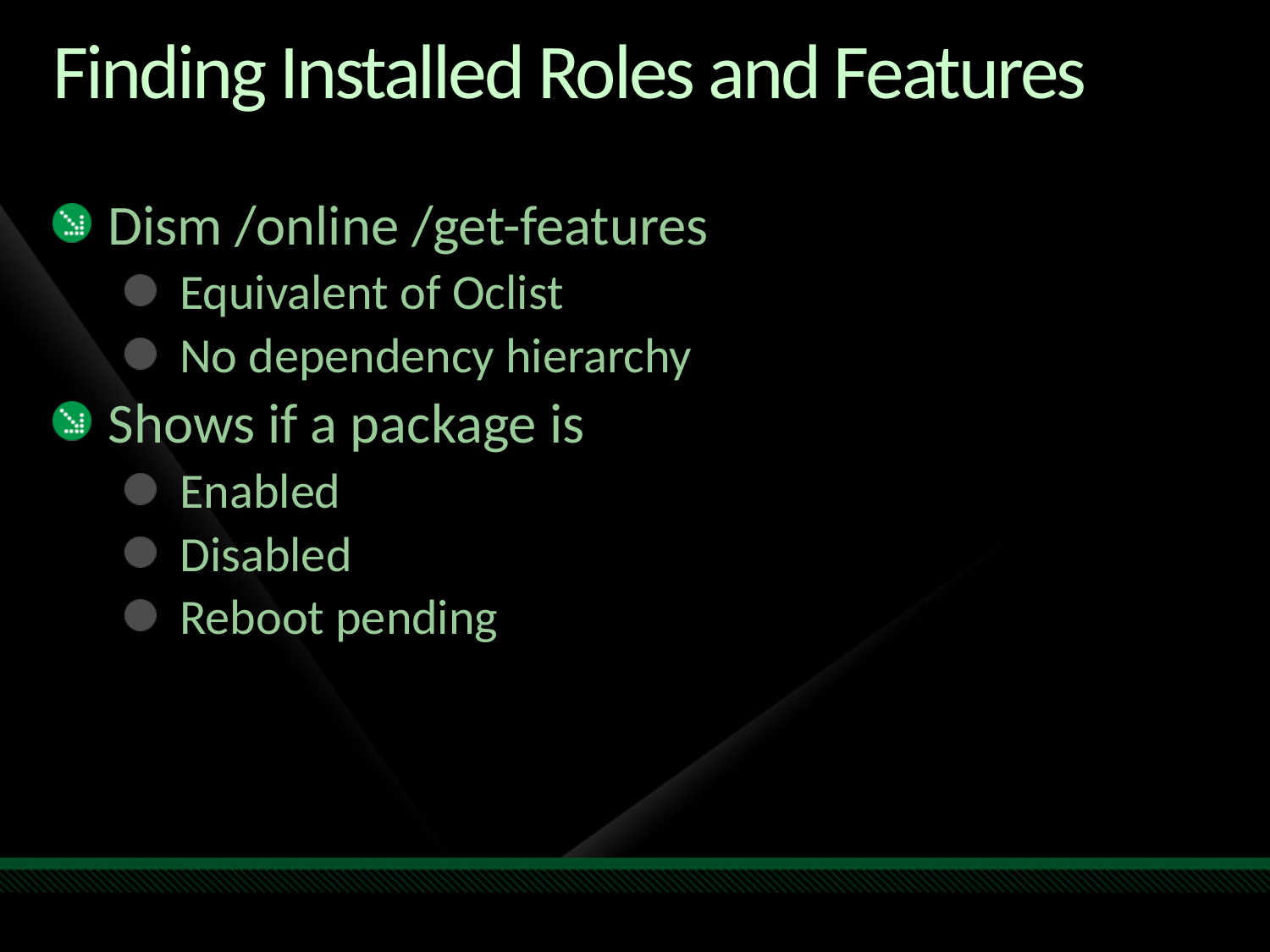

# Finding Installed Roles and Features
Dism /online /get-features
Equivalent of Oclist
No dependency hierarchy
Shows if a package is
Enabled
Disabled
Reboot pending